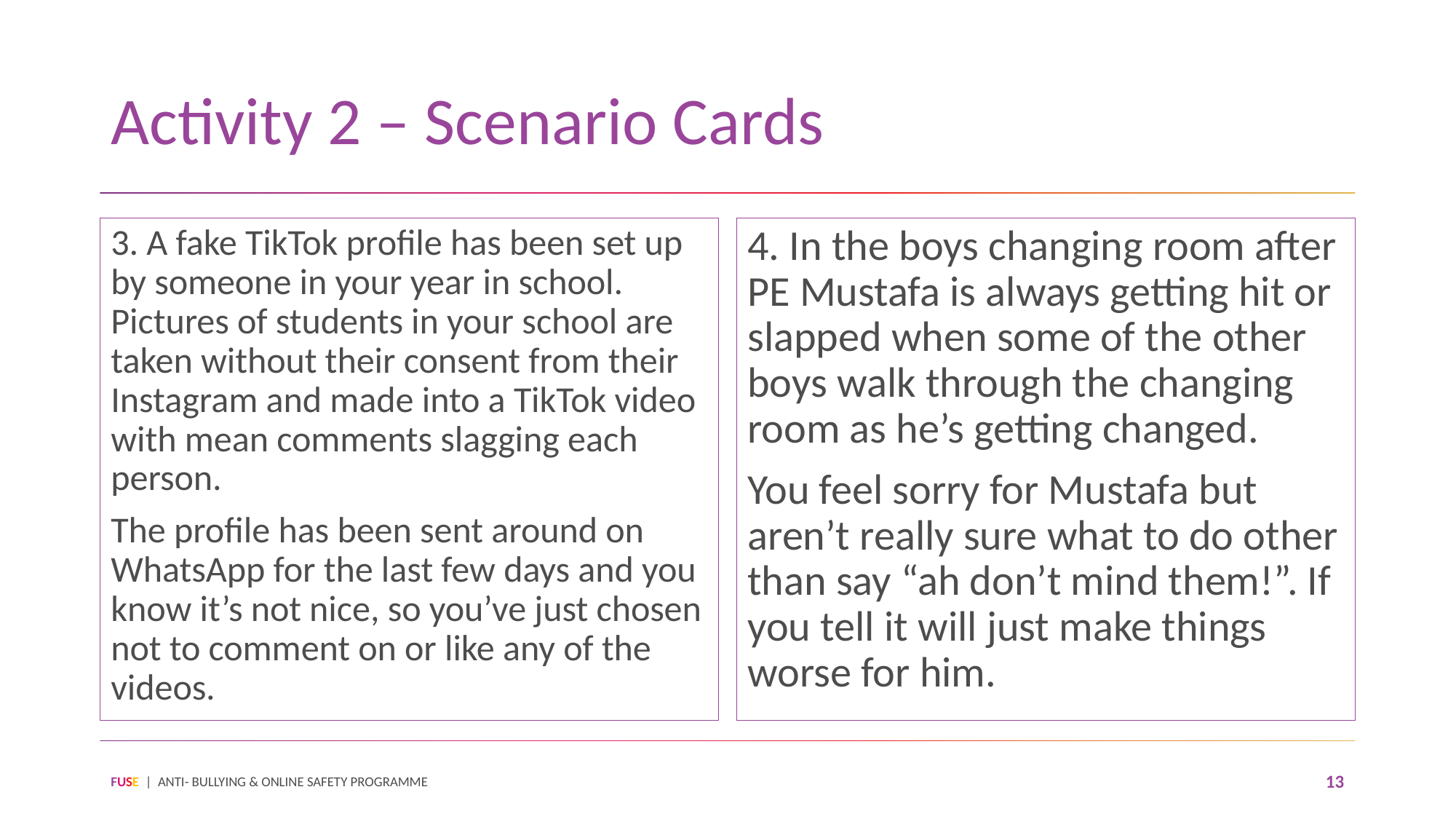

# Activity 2 – Scenario Cards
3. A fake TikTok profile has been set up by someone in your year in school. Pictures of students in your school are taken without their consent from their Instagram and made into a TikTok video with mean comments slagging each person.
The profile has been sent around on WhatsApp for the last few days and you know it’s not nice, so you’ve just chosen not to comment on or like any of the videos.
4. In the boys changing room after PE Mustafa is always getting hit or slapped when some of the other boys walk through the changing room as he’s getting changed.
You feel sorry for Mustafa but aren’t really sure what to do other than say “ah don’t mind them!”. If you tell it will just make things worse for him.
FUSE  |  ANTI- BULLYING & ONLINE SAFETY PROGRAMME
13